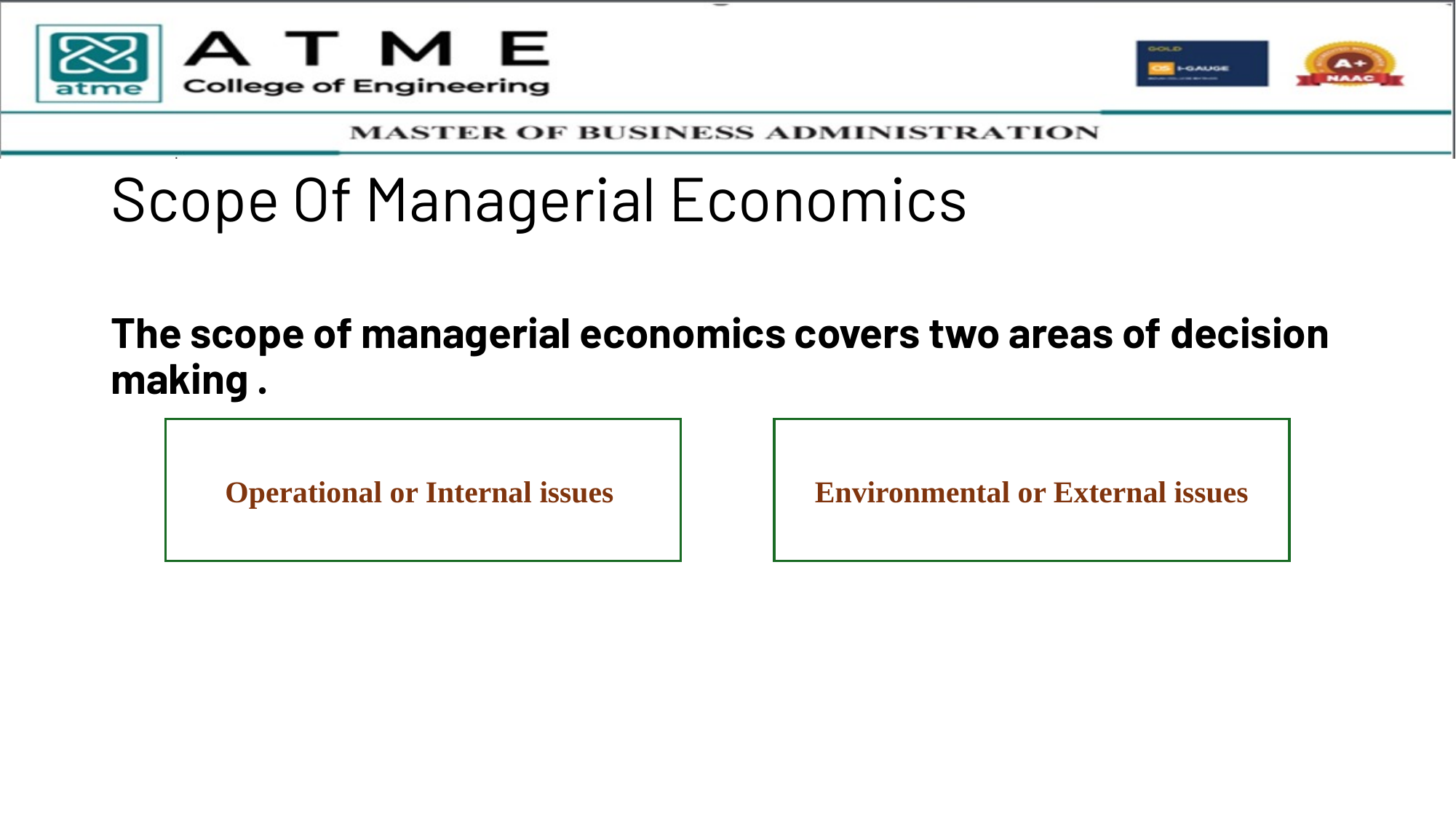

# Scope Of Managerial Economics

The scope of managerial economics covers two areas of decision making .

Operational or Internal issues
Environmental or External issues